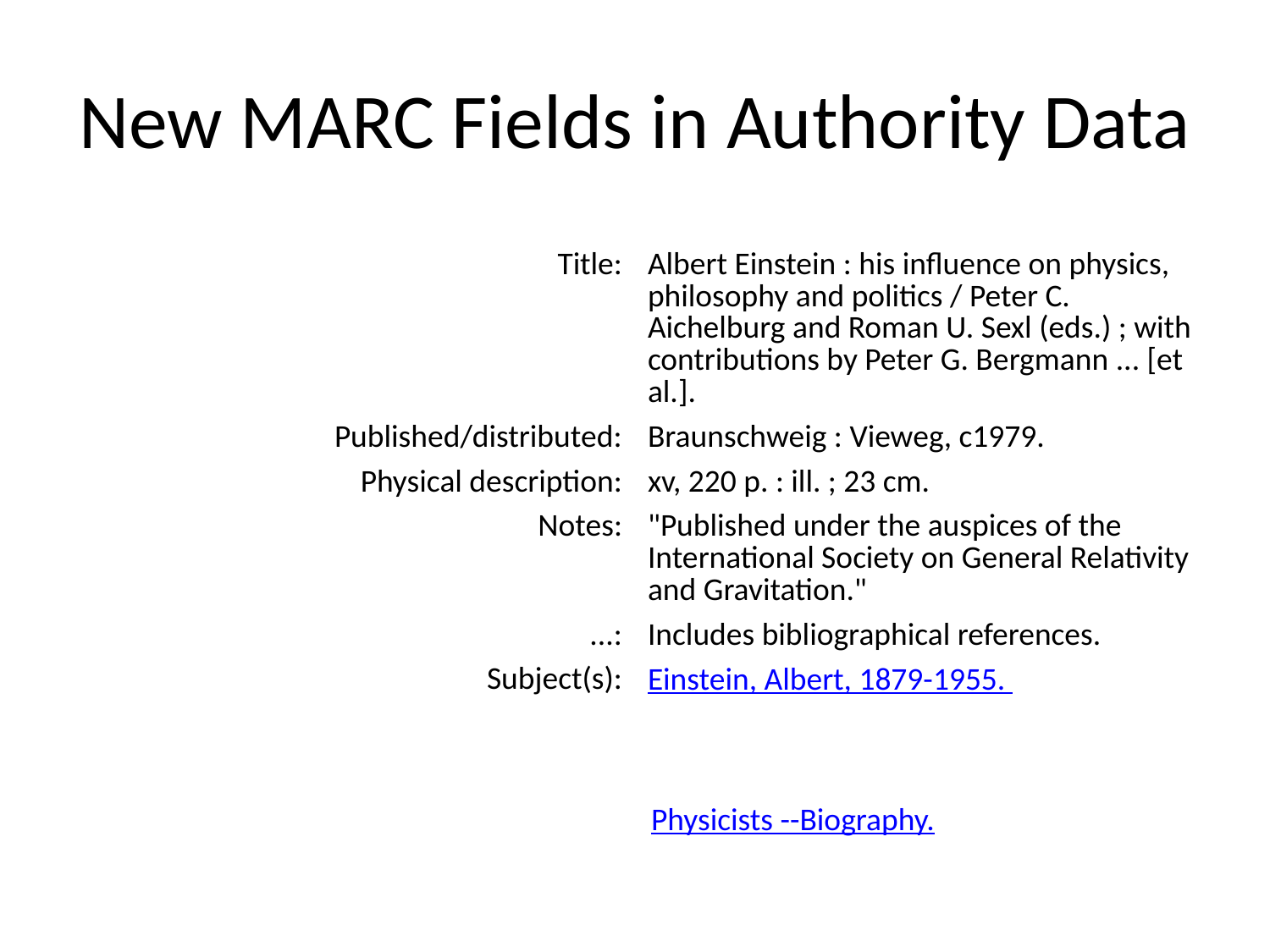

# New MARC Fields in Authority Data
| Title: | Albert Einstein : his influence on physics, philosophy and politics / Peter C. Aichelburg and Roman U. Sexl (eds.) ; with contributions by Peter G. Bergmann ... [et al.]. |
| --- | --- |
| Published/distributed: | Braunschweig : Vieweg, c1979. |
| Physical description: | xv, 220 p. : ill. ; 23 cm. |
| Notes: | "Published under the auspices of the International Society on General Relativity and Gravitation." |
| ...: | Includes bibliographical references. |
| Subject(s): | Einstein, Albert, 1879-1955. |
|  |  |
Physicists --Biography.